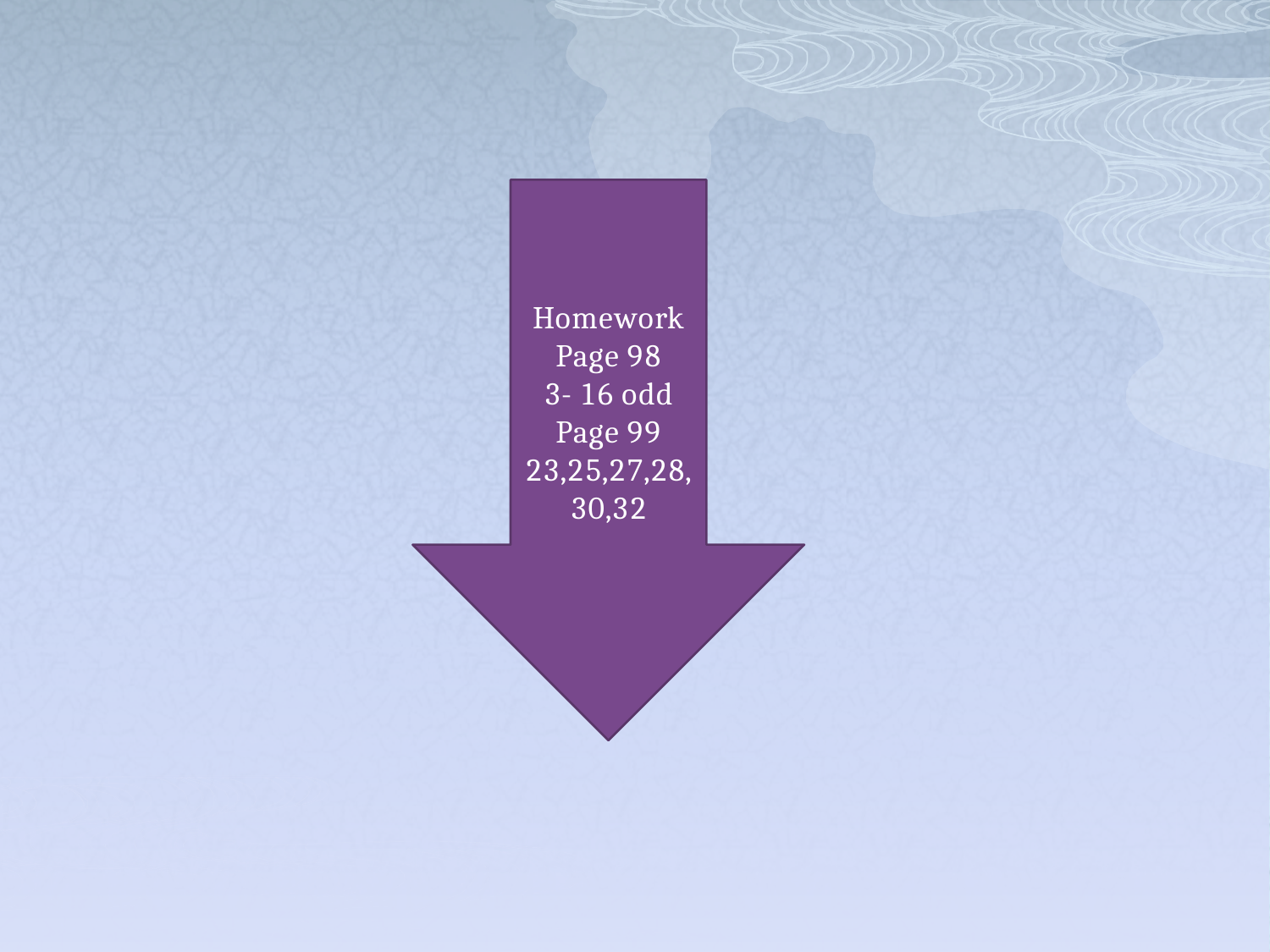

Homework
Page 98
3- 16 odd
Page 99
23,25,27,28,30,32